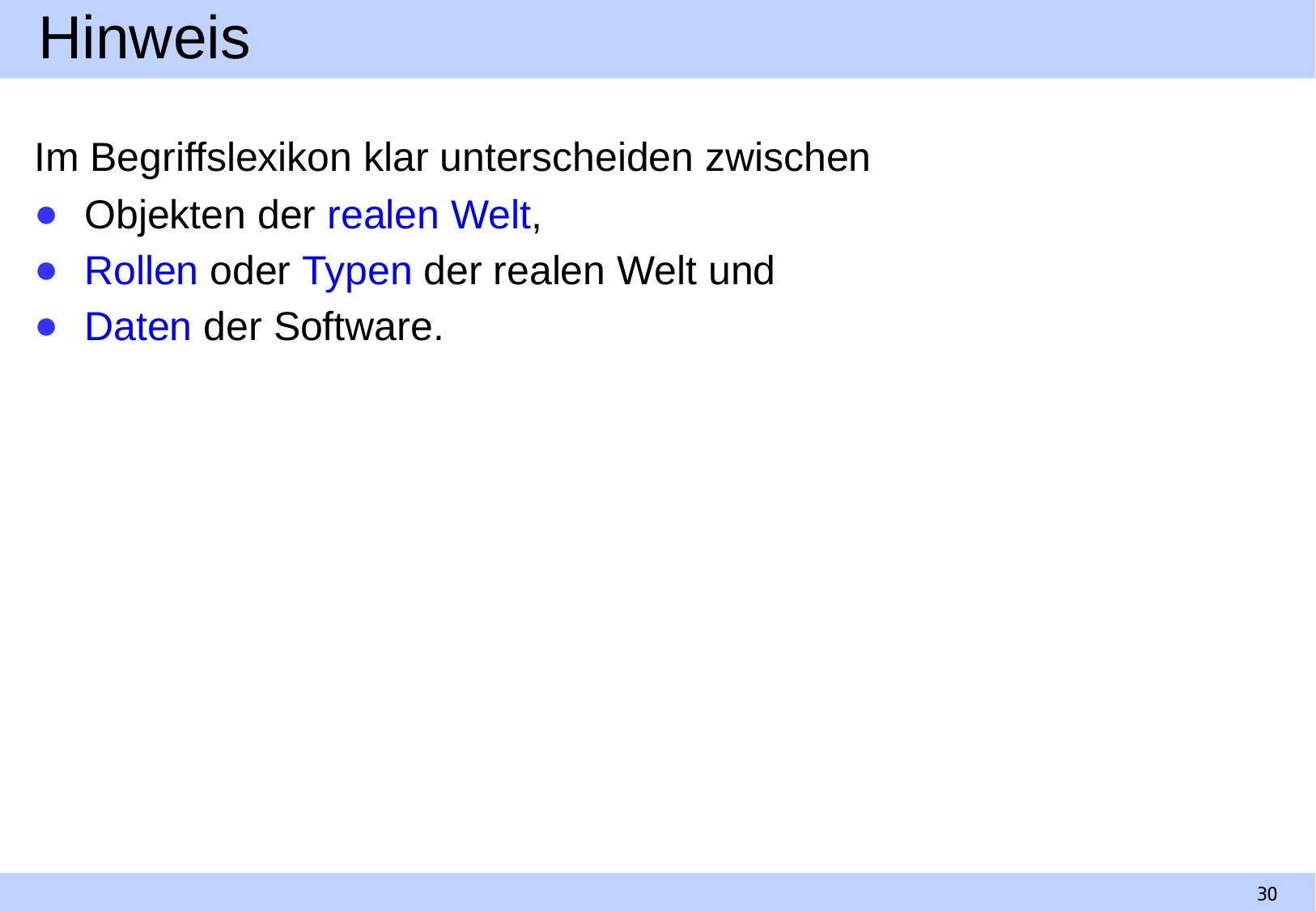

# Hinweis
Im Begriffslexikon klar unterscheiden zwischen
Objekten der realen Welt,
Rollen oder Typen der realen Welt und
Daten der Software.
30